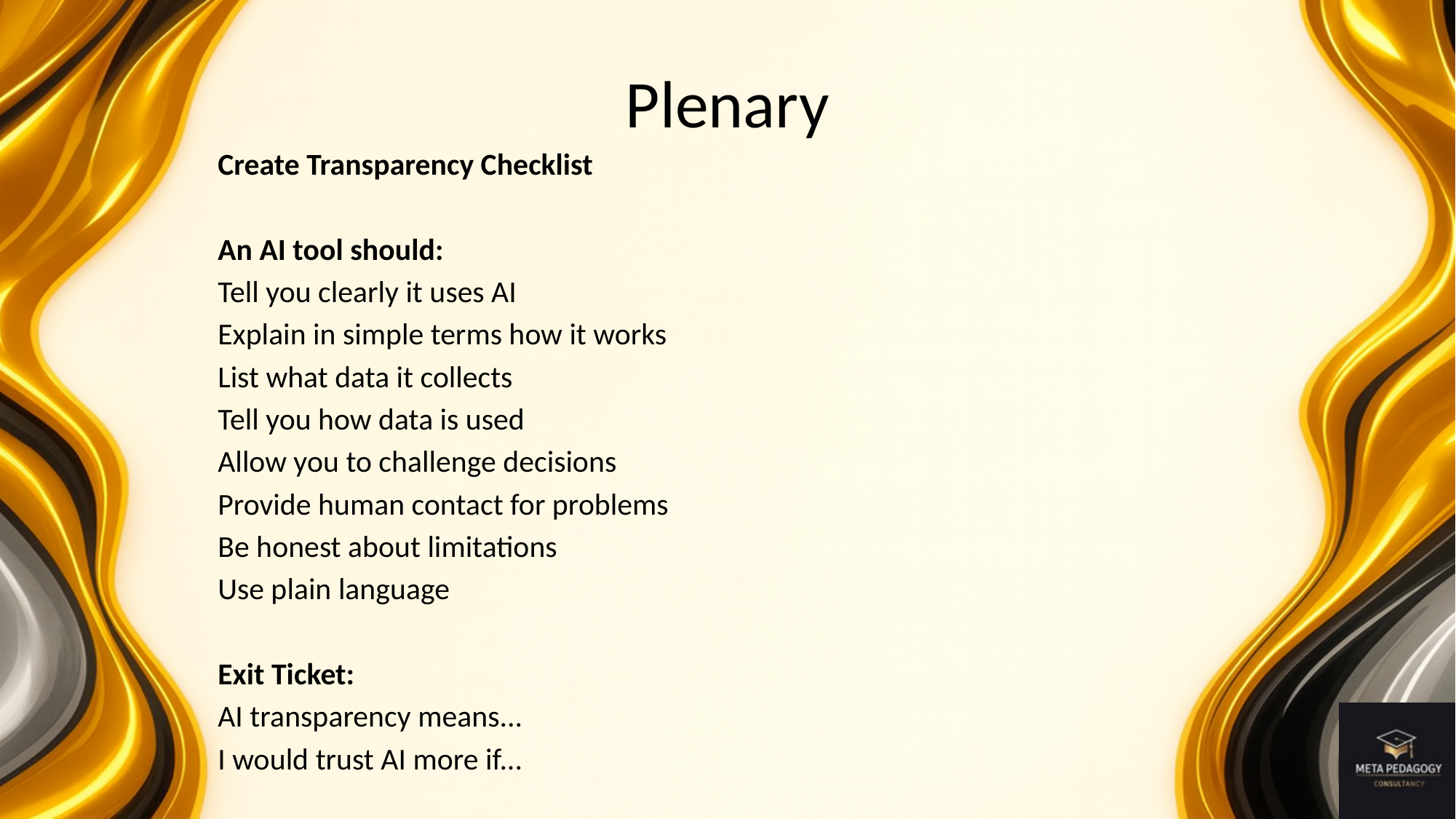

# Plenary
Create Transparency Checklist

An AI tool should:
Tell you clearly it uses AI
Explain in simple terms how it works
List what data it collects
Tell you how data is used
Allow you to challenge decisions
Provide human contact for problems
Be honest about limitations
Use plain language

Exit Ticket:
AI transparency means...
I would trust AI more if...